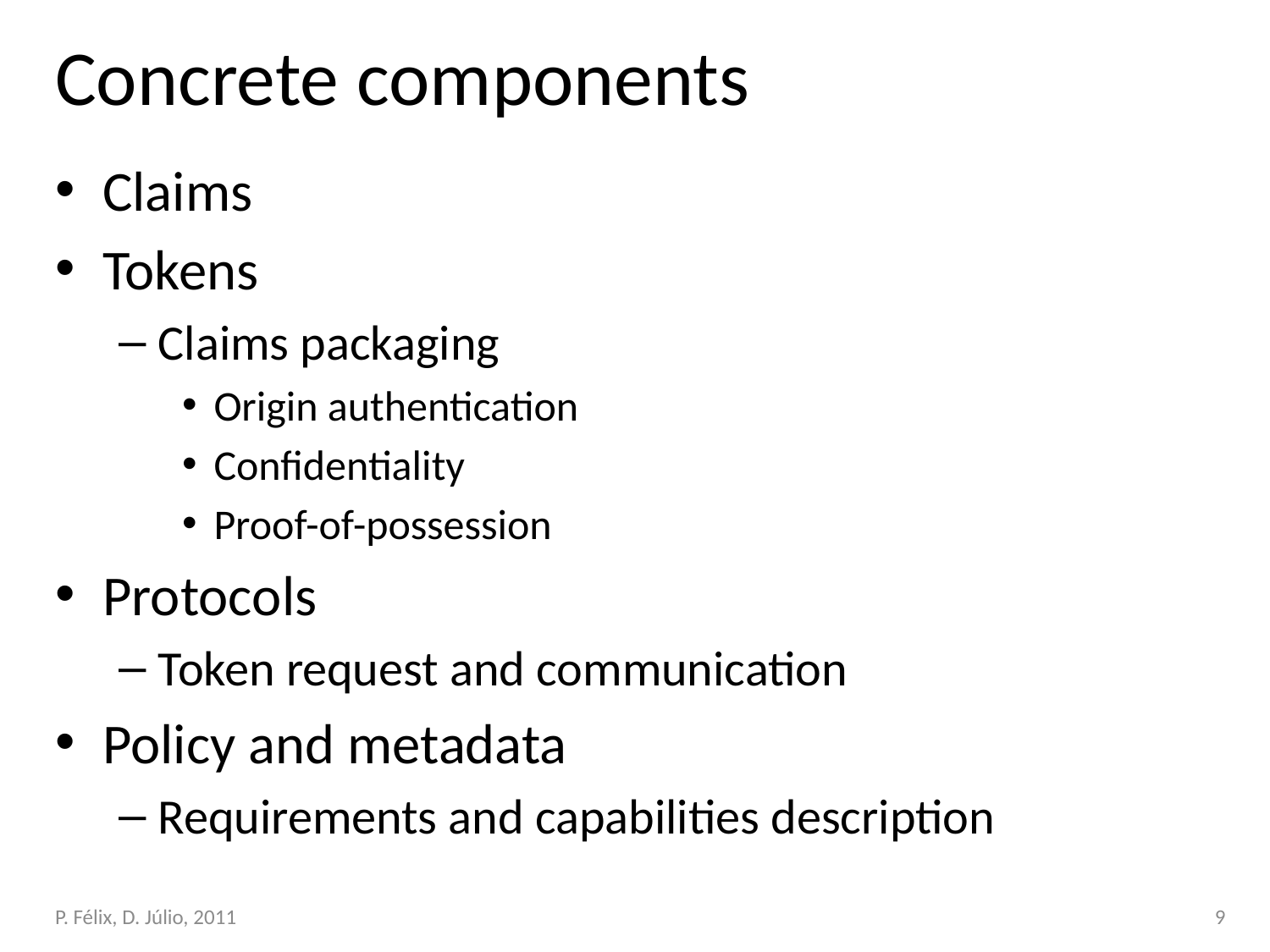

# Concrete components
Claims
Tokens
Claims packaging
Origin authentication
Confidentiality
Proof-of-possession
Protocols
Token request and communication
Policy and metadata
Requirements and capabilities description

P. Félix, D. Júlio, 2011
9